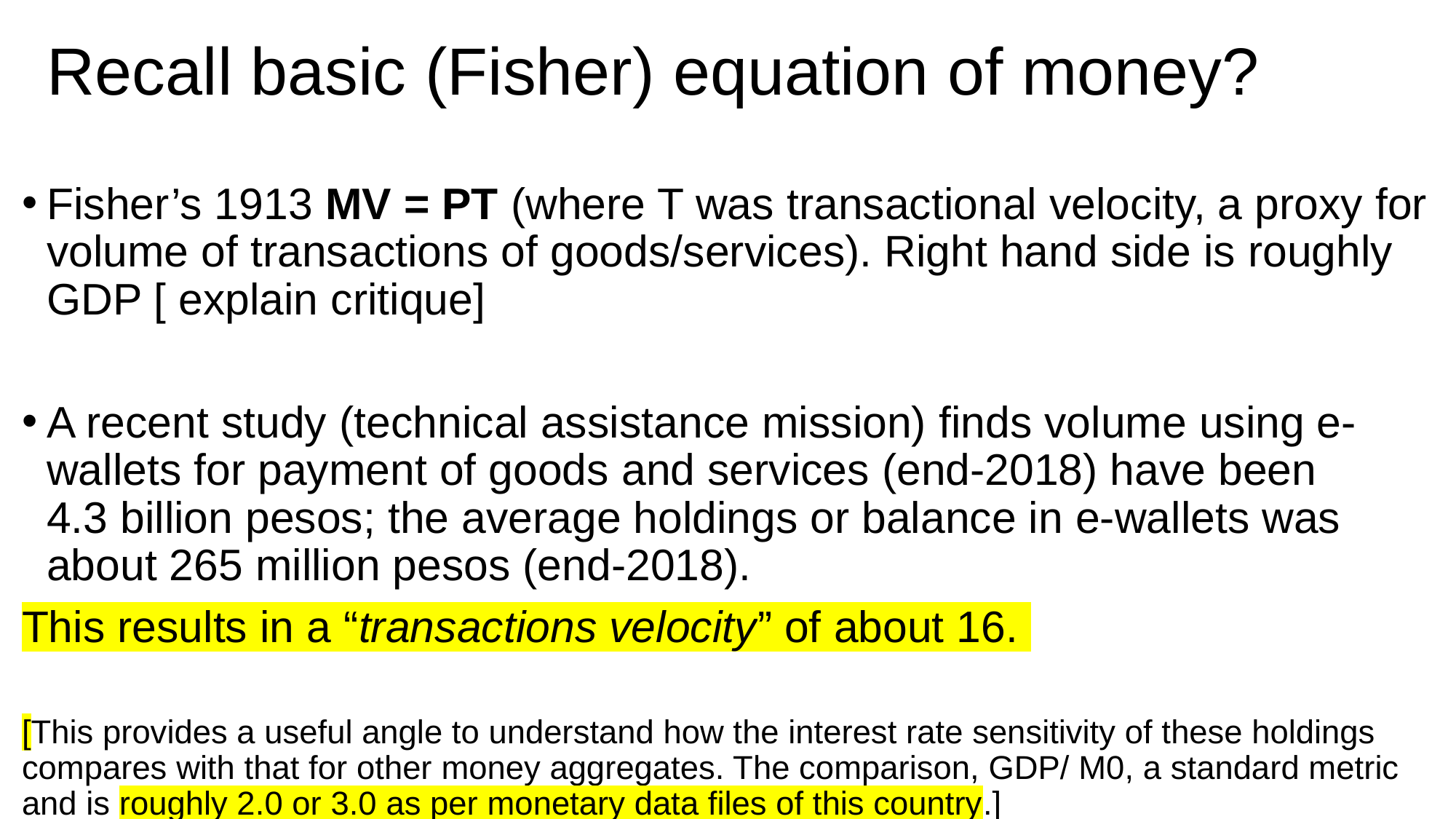

# Recall basic (Fisher) equation of money?

Fisher’s 1913 MV = PT (where T was transactional velocity, a proxy for volume of transactions of goods/services). Right hand side is roughly GDP [ explain critique]

A recent study (technical assistance mission) finds volume using e-wallets for payment of goods and services (end-2018) have been 4.3 billion pesos; the average holdings or balance in e-wallets was about 265 million pesos (end-2018).
This results in a “transactions velocity” of about 16.

[This provides a useful angle to understand how the interest rate sensitivity of these holdings compares with that for other money aggregates. The comparison, GDP/ M0, a standard metric and is roughly 2.0 or 3.0 as per monetary data files of this country.]